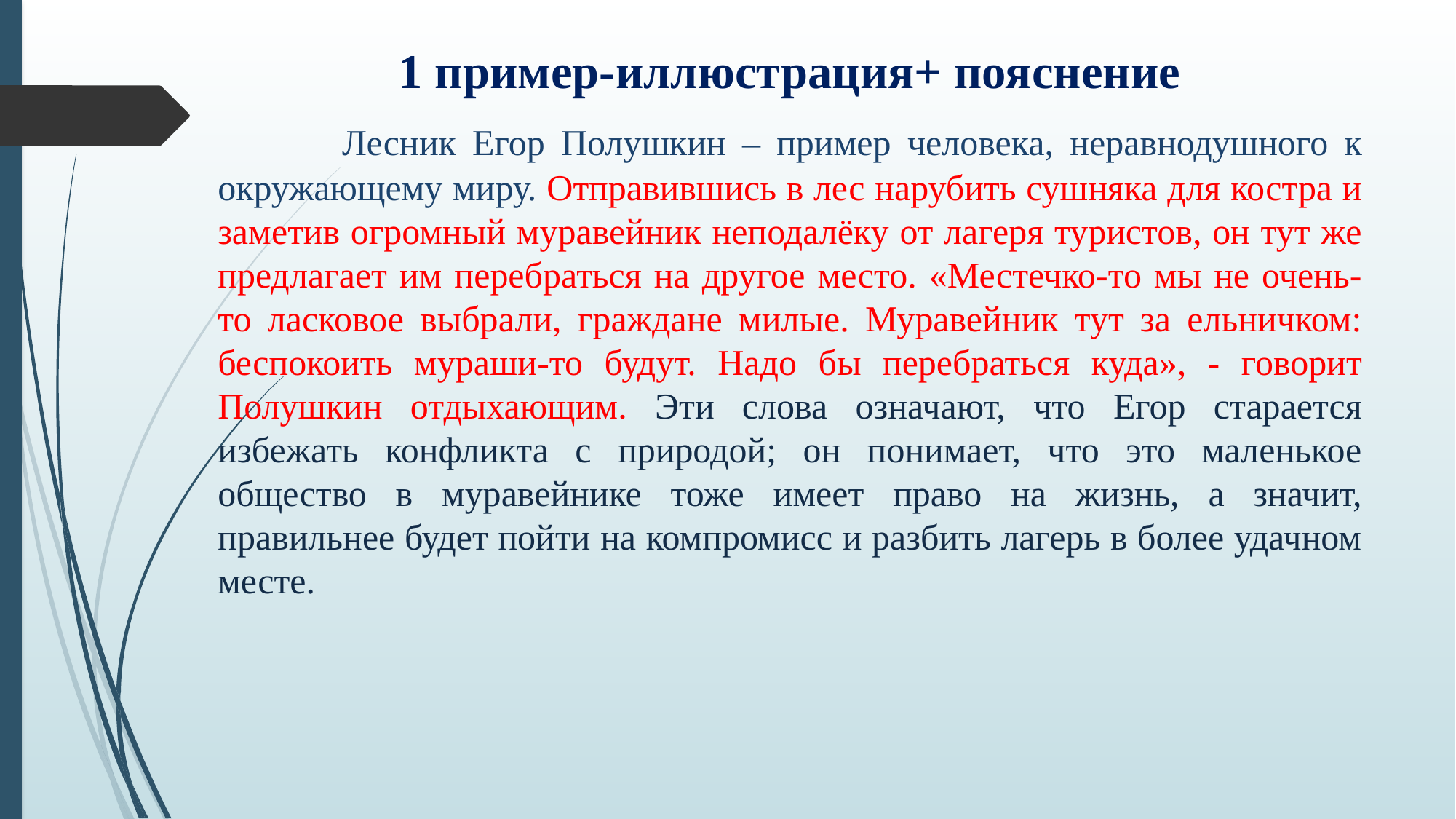

1 пример-иллюстрация+ пояснение
       Лесник Егор Полушкин – пример человека, неравнодушного к окружающему миру. Отправившись в лес нарубить сушняка для костра и заметив огромный муравейник неподалёку от лагеря туристов, он тут же предлагает им перебраться на другое место. «Местечко-то мы не очень-то ласковое выбрали, граждане милые. Муравейник тут за ельничком: беспокоить мураши-то будут. Надо бы перебраться куда», - говорит Полушкин отдыхающим. Эти слова означают, что Егор старается избежать конфликта с природой; он понимает, что это маленькое общество в муравейнике тоже имеет право на жизнь, а значит, правильнее будет пойти на компромисс и разбить лагерь в более удачном месте.